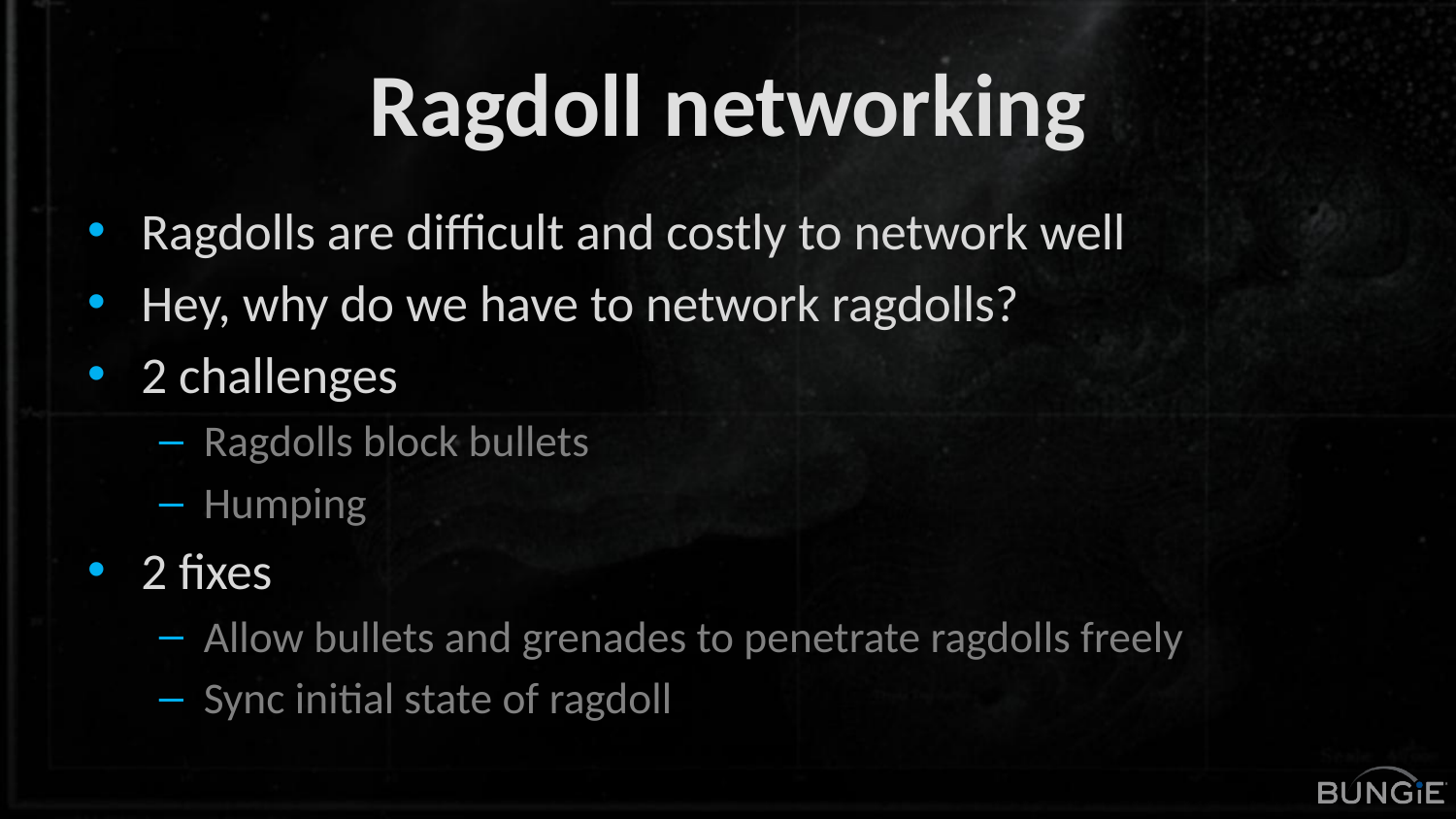

# Ragdoll networking
Ragdolls are difficult and costly to network well
Hey, why do we have to network ragdolls?
2 challenges
Ragdolls block bullets
Humping
2 fixes
Allow bullets and grenades to penetrate ragdolls freely
Sync initial state of ragdoll